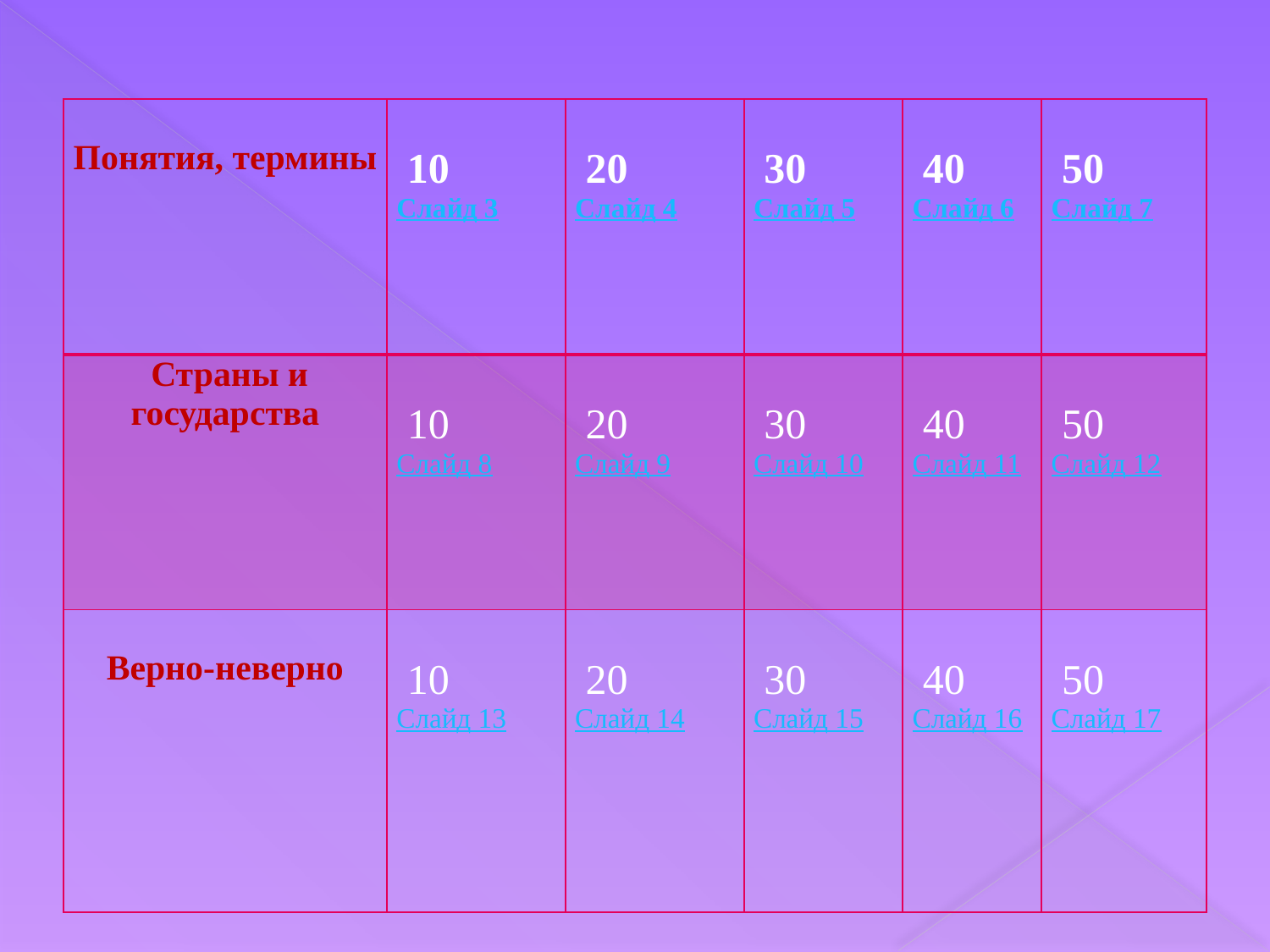

| Понятия, термины | 10 Слайд 3 | 20 Слайд 4 | 30 Слайд 5 | 40 Слайд 6 | 50 Слайд 7 |
| --- | --- | --- | --- | --- | --- |
| Страны и государства | 10 Слайд 8 | 20 Слайд 9 | 30 Слайд 10 | 40 Слайд 11 | 50 Слайд 12 |
| Верно-неверно | 10 Слайд 13 | 20 Слайд 14 | 30 Слайд 15 | 40 Слайд 16 | 50 Слайд 17 |